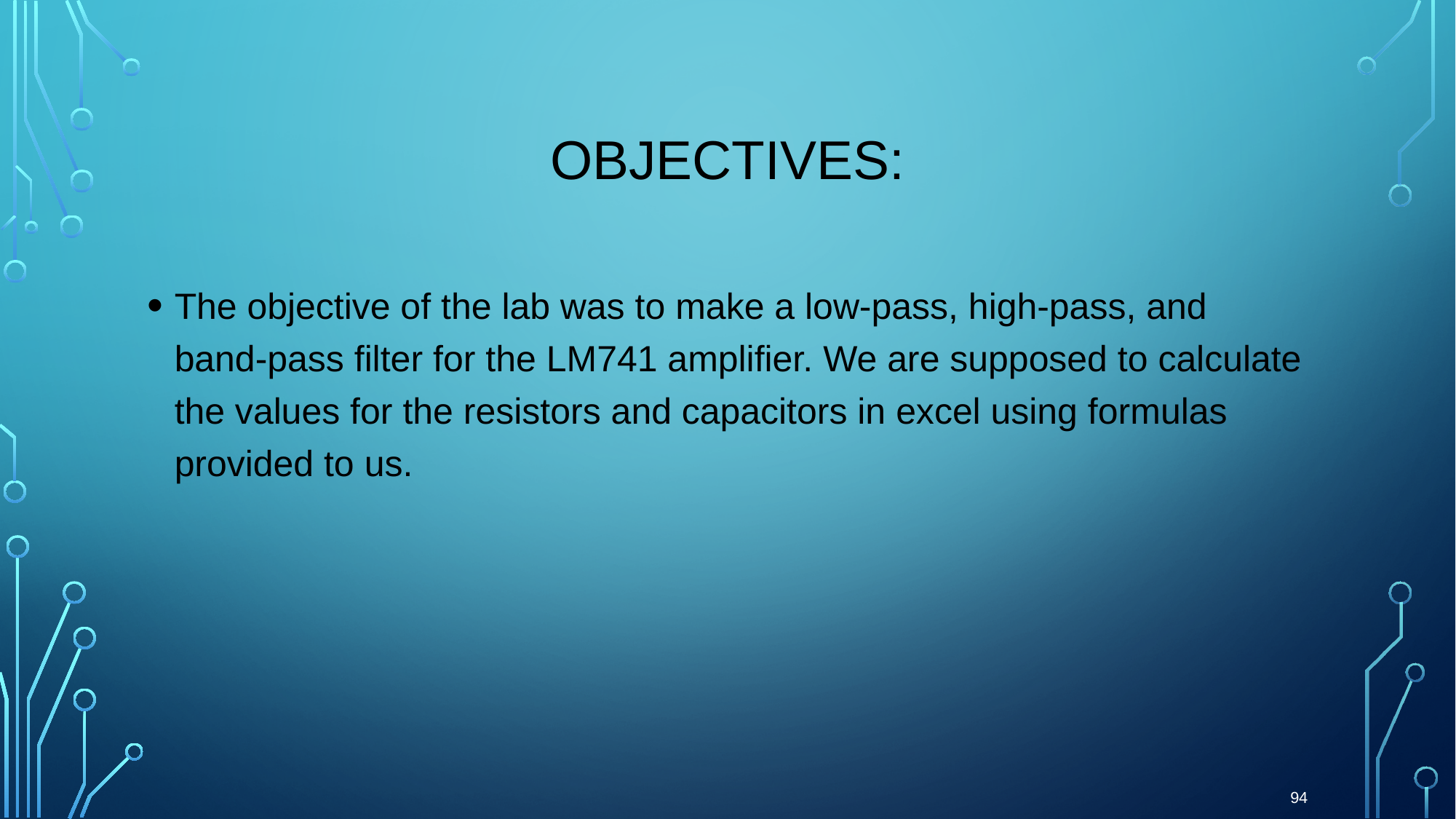

# Objectives:
The objective of the lab was to make a low-pass, high-pass, and band-pass filter for the LM741 amplifier. We are supposed to calculate the values for the resistors and capacitors in excel using formulas provided to us.
94